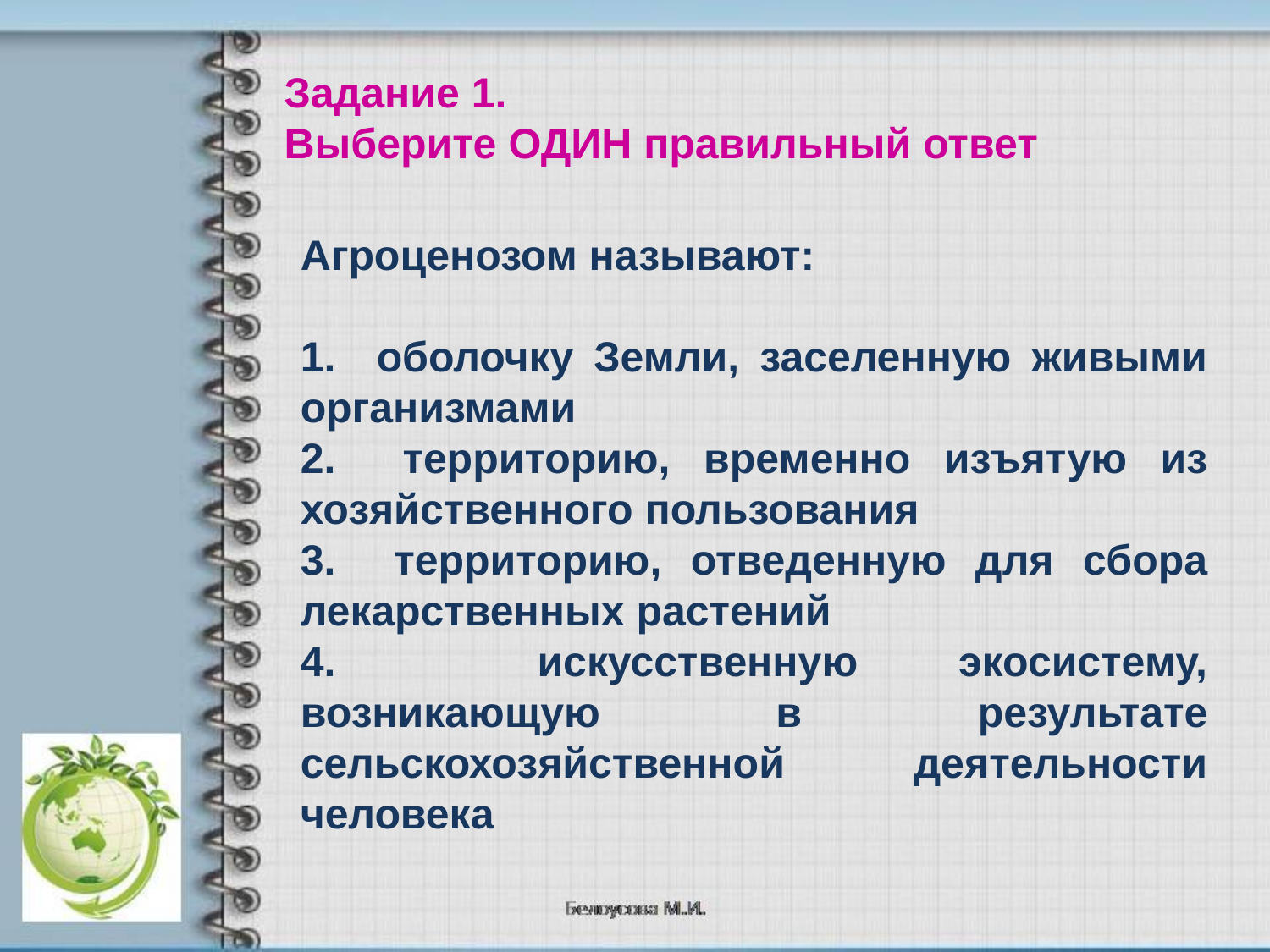

Задание 1.
Выберите ОДИН правильный ответ
Агроценозом называют:

  оболочку Земли, заселенную живыми организмами
  территорию, временно изъятую из хозяйственного пользования
  территорию, отведенную для сбора лекарственных растений
  искусственную экосистему, возникающую в результате сельскохозяйственной деятельности человека